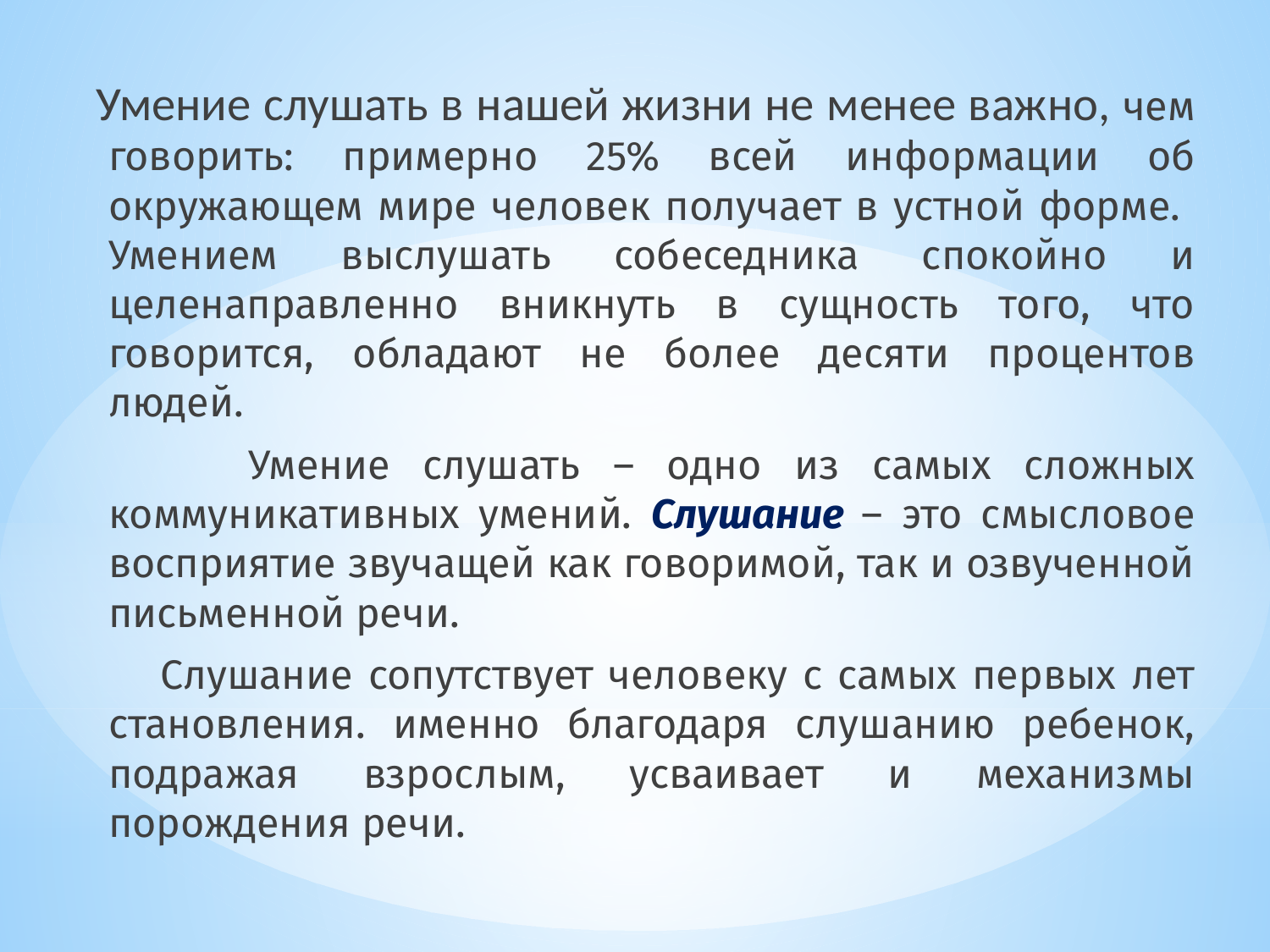

#
 Умение слушать в нашей жизни не менее важно, чем говорить: примерно 25% всей информации об окружающем мире человек получает в устной форме.  Умением выслушать собеседника спокойно и целенаправленно вникнуть в сущность того, что говорится, обладают не более десяти процентов людей.
     Умение слушать – одно из самых сложных коммуникативных умений. Слушание – это смысловое восприятие звучащей как говоримой, так и озвученной письменной речи.
     Слушание сопутствует человеку с самых первых лет становления. именно благодаря слушанию ребенок, подражая взрослым, усваивает и механизмы порождения речи.